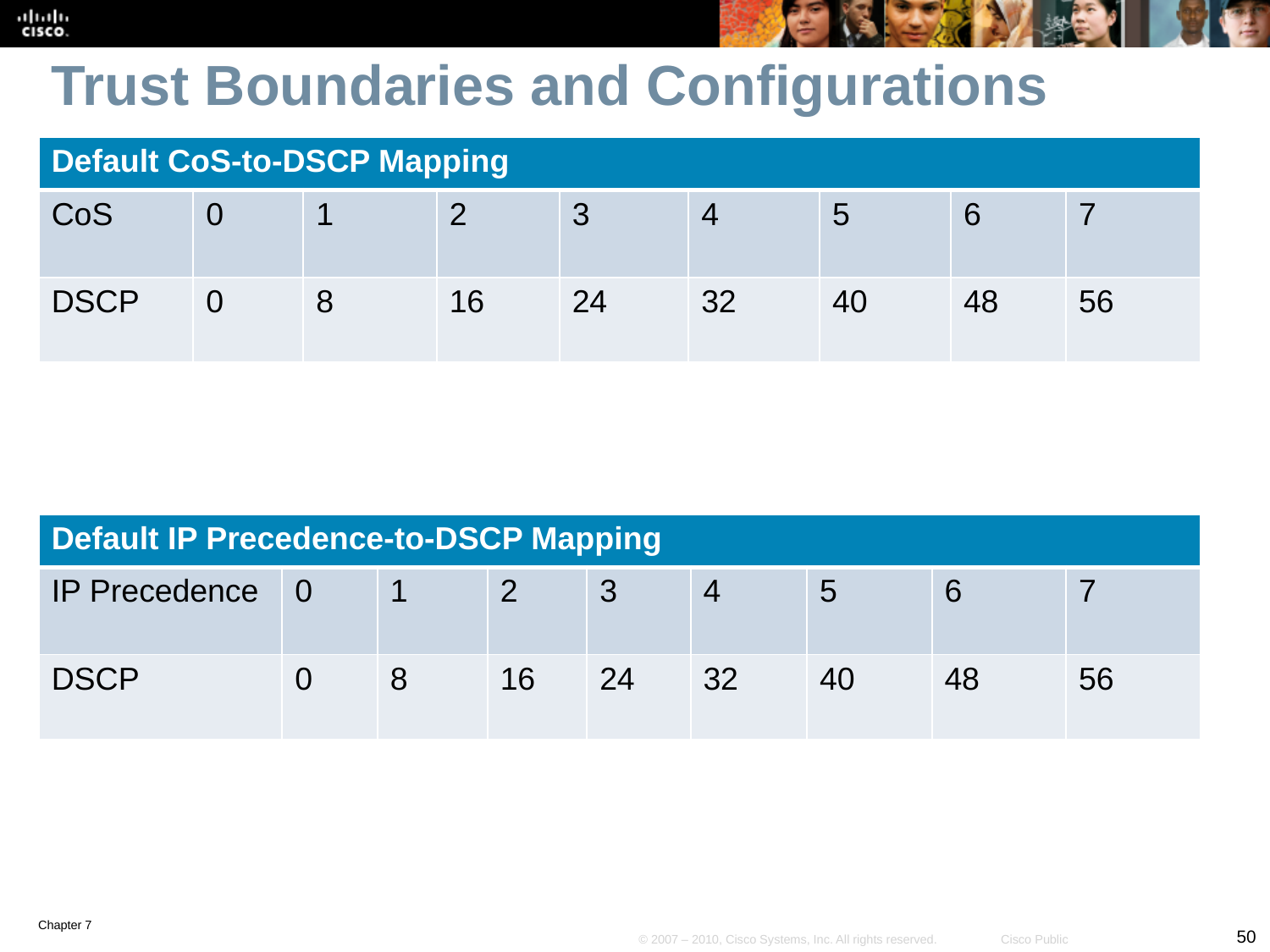

# Trust Boundaries and Configurations
| Default CoS-to-DSCP Mapping |  |  |  |  |  |  |  |  |
| --- | --- | --- | --- | --- | --- | --- | --- | --- |
| CoS | 0 | 1 | 2 | 3 | 4 | 5 | 6 | 7 |
| DSCP | 0 | 8 | 16 | 24 | 32 | 40 | 48 | 56 |
| Default IP Precedence-to-DSCP Mapping |  |  |  |  |  |  |  |  |
| --- | --- | --- | --- | --- | --- | --- | --- | --- |
| IP Precedence | 0 | 1 | 2 | 3 | 4 | 5 | 6 | 7 |
| DSCP | 0 | 8 | 16 | 24 | 32 | 40 | 48 | 56 |